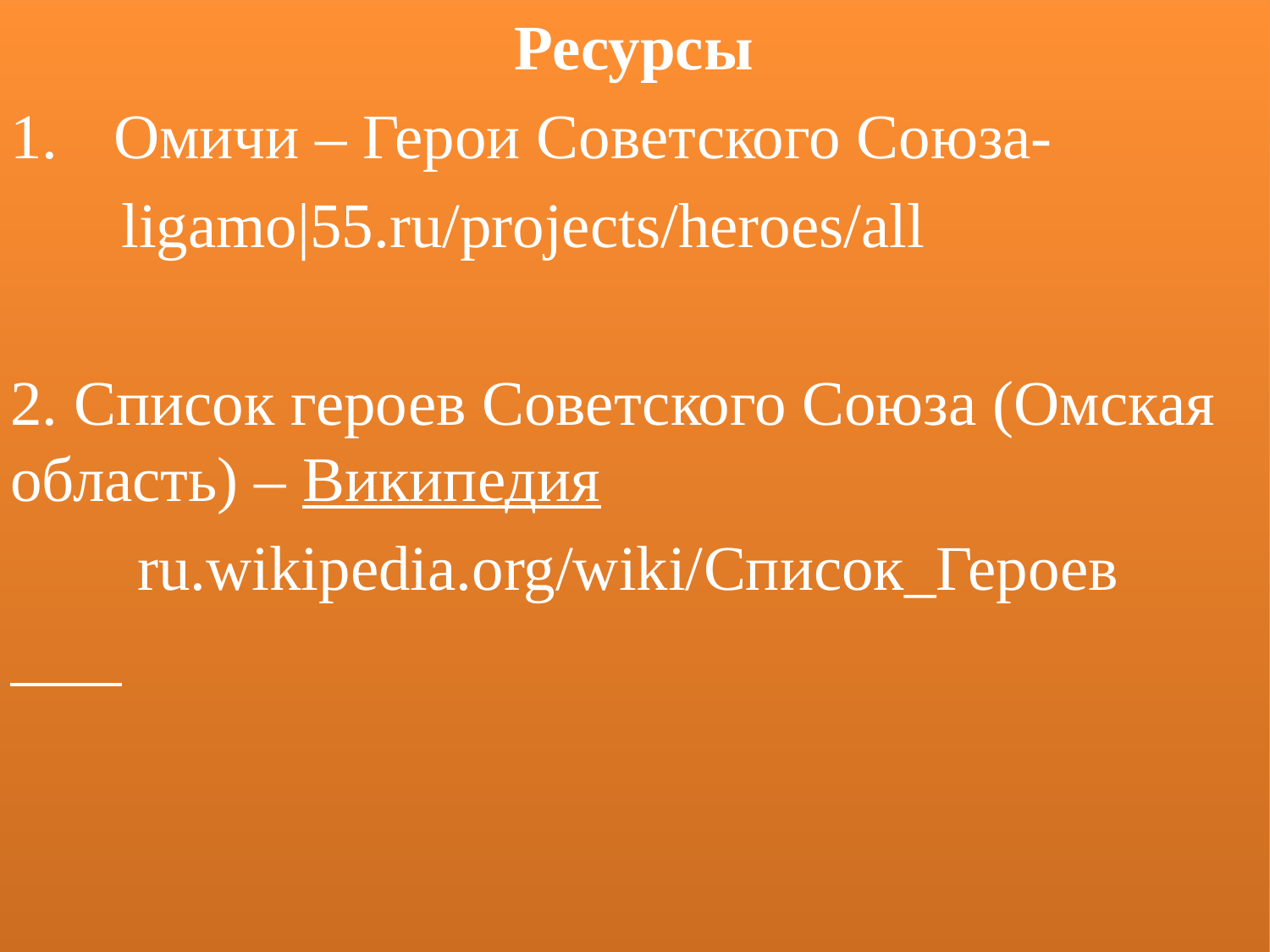

Ресурсы
Омичи – Герои Советского Союза-
       ligamo|55.ru/projects/heroes/all

2. Список героев Советского Союза (Омская   область) – Википедия
        ru.wikipedia.org/wiki/Список_Героев

#